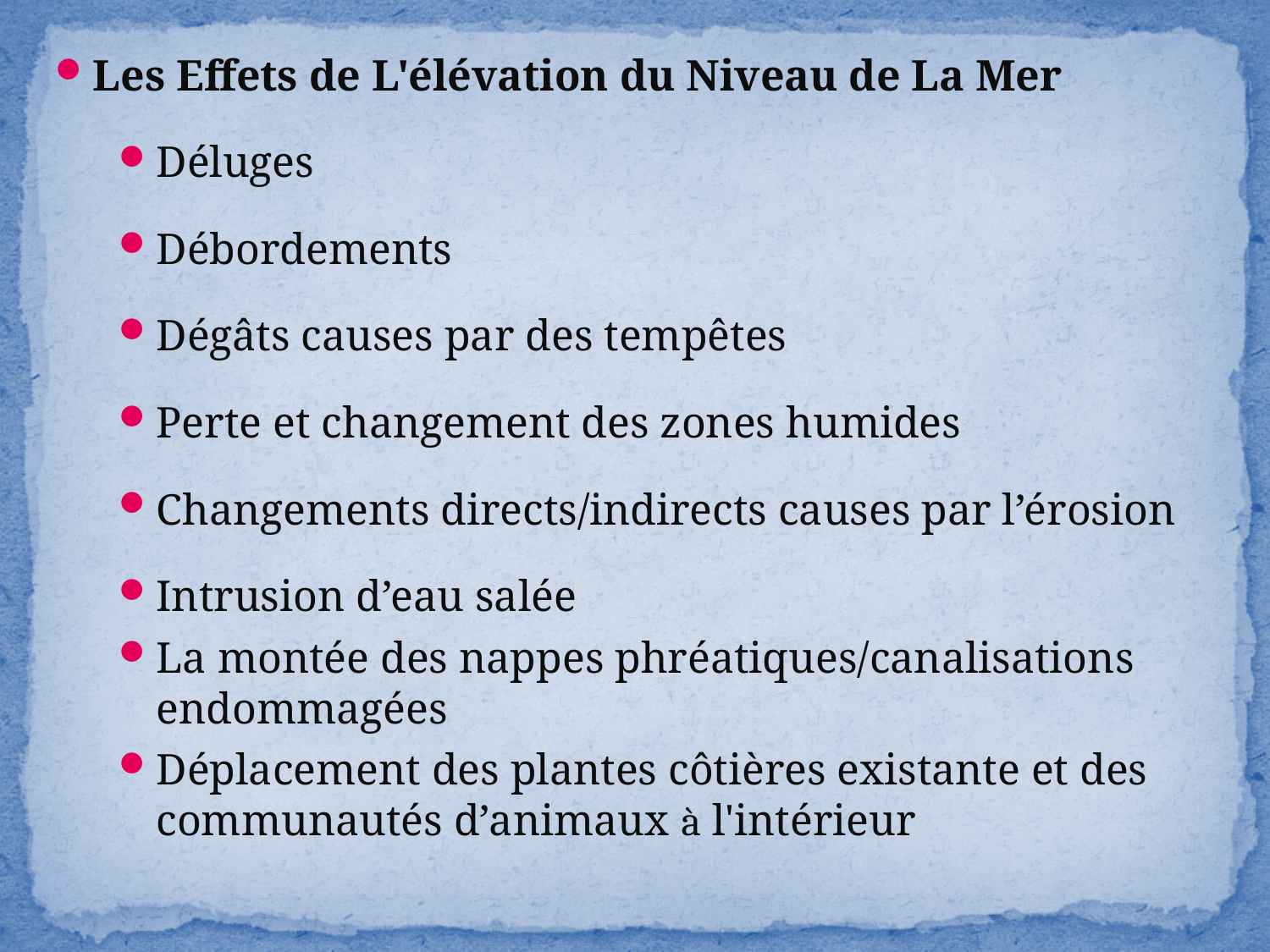

Les Effets de L'élévation du Niveau de La Mer
Déluges
Débordements
Dégâts causes par des tempêtes
Perte et changement des zones humides
Changements directs/indirects causes par l’érosion
Intrusion d’eau salée
La montée des nappes phréatiques/canalisations endommagées
Déplacement des plantes côtières existante et des communautés d’animaux à l'intérieur